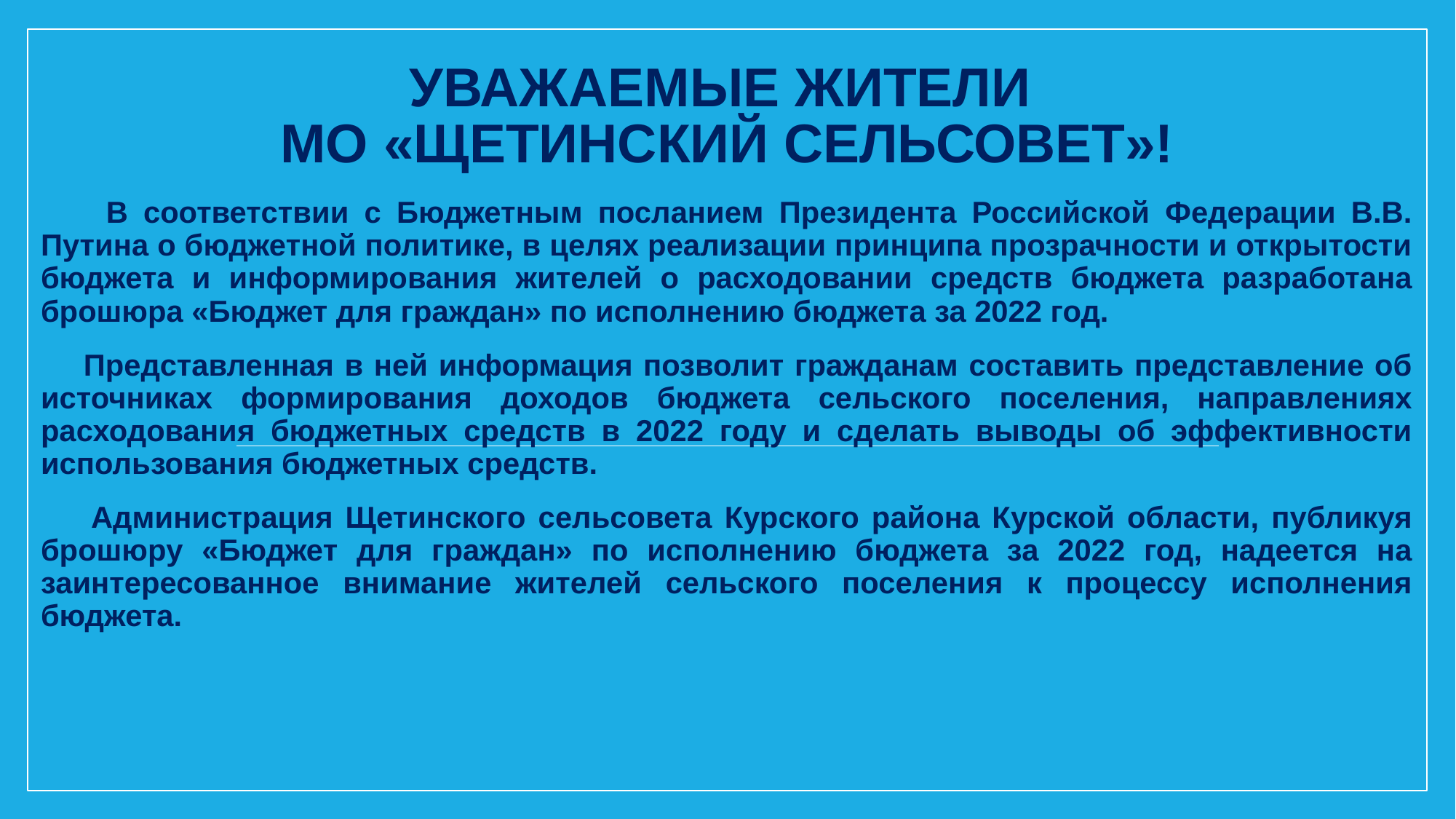

# Уважаемые жители МО «Щетинский сельсовет»!
    В соответствии с Бюджетным посланием Президента Российской Федерации В.В. Путина о бюджетной политике, в целях реализации принципа прозрачности и открытости бюджета и информирования жителей о расходовании средств бюджета разработана брошюра «Бюджет для граждан» по исполнению бюджета за 2022 год.
    Представленная в ней информация позволит гражданам составить представление об источниках формирования доходов бюджета сельского поселения, направлениях расходования бюджетных средств в 2022 году и сделать выводы об эффективности использования бюджетных средств.
    Администрация Щетинского сельсовета Курского района Курской области, публикуя брошюру «Бюджет для граждан» по исполнению бюджета за 2022 год, надеется на заинтересованное внимание жителей сельского поселения к процессу исполнения бюджета.